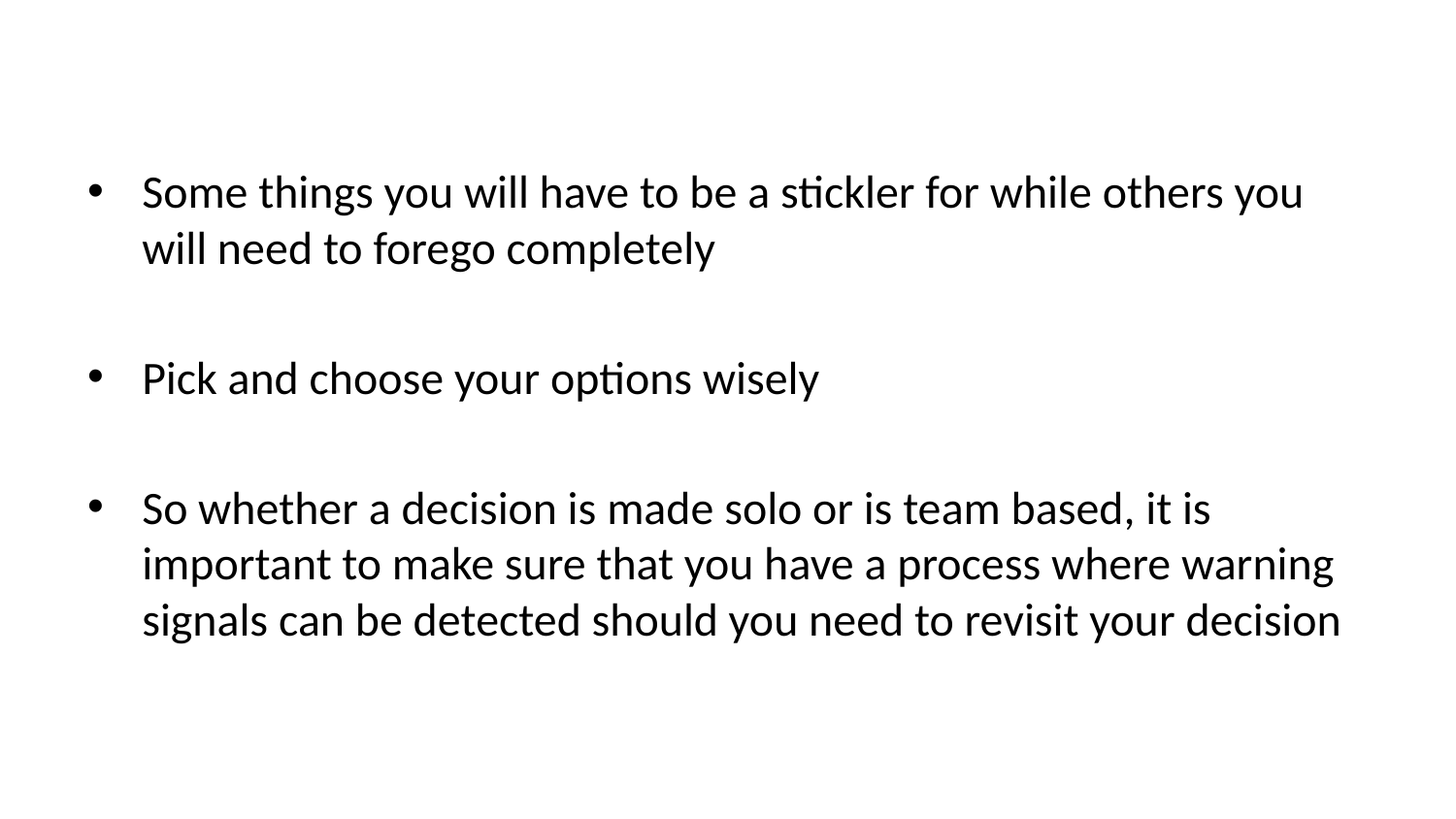

Some things you will have to be a stickler for while others you will need to forego completely

Pick and choose your options wisely

So whether a decision is made solo or is team based, it is important to make sure that you have a process where warning signals can be detected should you need to revisit your decision